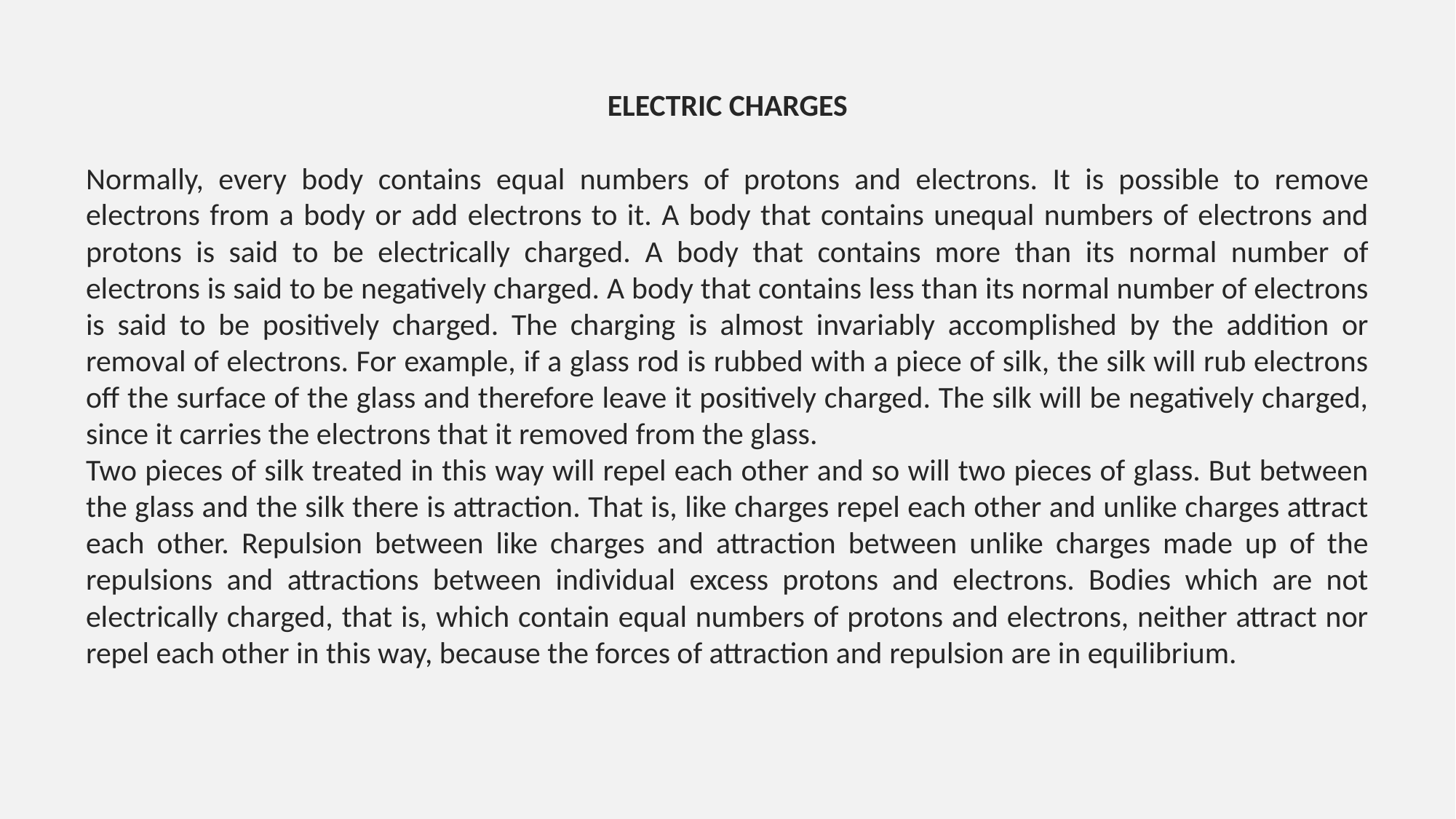

ELECTRIC CHARGES

Normally, every body contains equal numbers of protons and electrons. It is possible to remove electrons from a body or add electrons to it. A body that contains unequal numbers of electrons and protons is said to be electrically charged. A body that contains more than its normal number of electrons is said to be negatively charged. A body that contains less than its normal number of electrons is said to be positively charged. The charging is almost invariably accomplished by the addition or removal of electrons. For example, if a glass rod is rubbed with a piece of silk, the silk will rub electrons off the surface of the glass and therefore leave it positively charged. The silk will be negatively charged, since it carries the electrons that it removed from the glass.
Two pieces of silk treated in this way will repel each other and so will two pieces of glass. But between the glass and the silk there is attraction. That is, like charges repel each other and unlike charges attract each other. Repulsion between like charges and attraction between unlike charges made up of the repulsions and attractions between individual excess protons and electrons. Bodies which are not electrically charged, that is, which contain equal numbers of protons and electrons, neither attract nor repel each other in this way, because the forces of attraction and repulsion are in equilibrium.